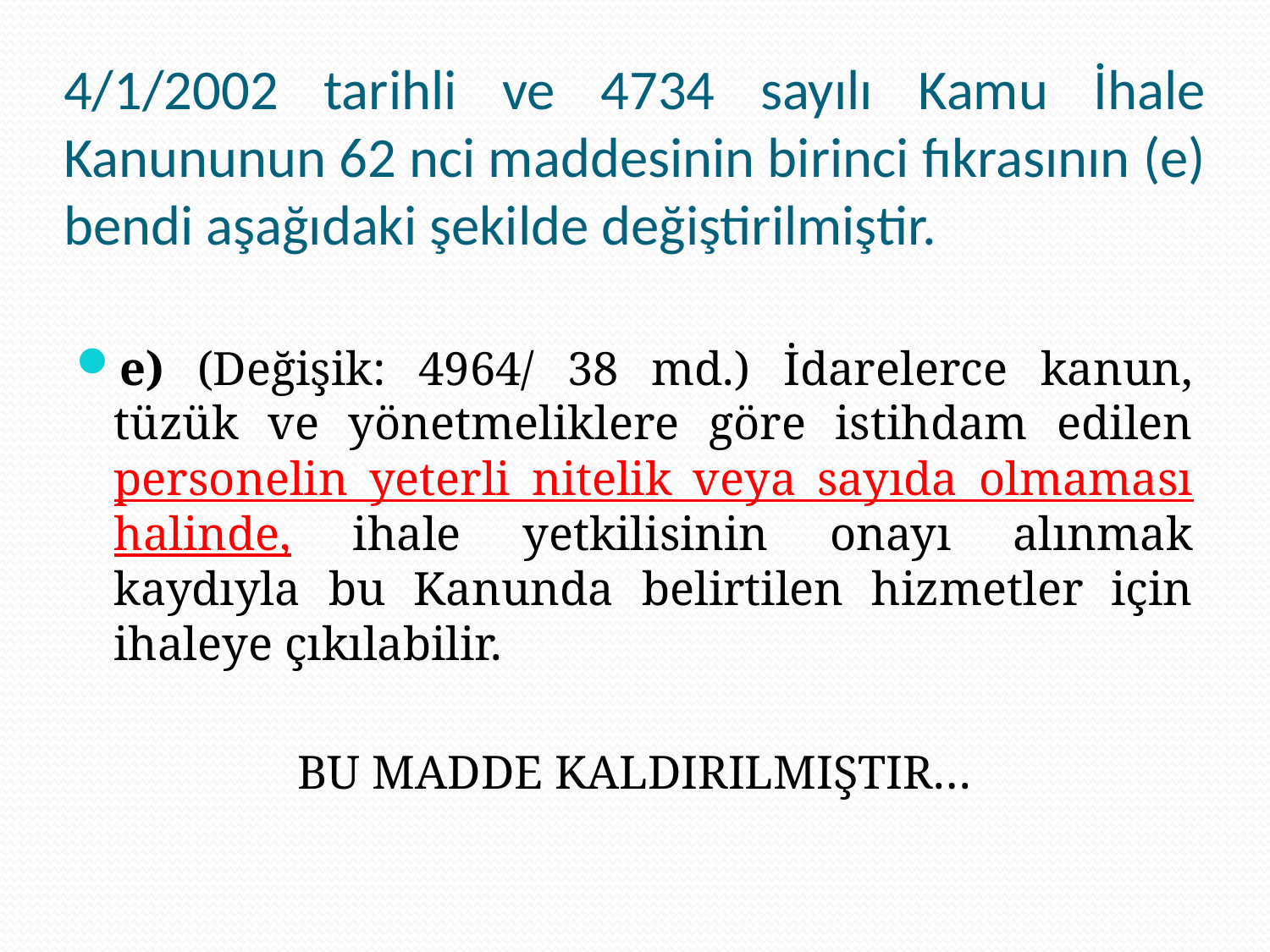

# 4/1/2002 tarihli ve 4734 sayılı Kamu İhale Kanununun 62 nci maddesinin birinci fıkrasının (e) bendi aşağıdaki şekilde değiştirilmiştir.

e) (Değişik: 4964/ 38 md.) İdarelerce kanun, tüzük ve yönetmeliklere göre istihdam edilen personelin yeterli nitelik veya sayıda olmaması halinde, ihale yetkilisinin onayı alınmak kaydıyla bu Kanunda belirtilen hizmetler için ihaleye çıkılabilir.

BU MADDE KALDIRILMIŞTIR…